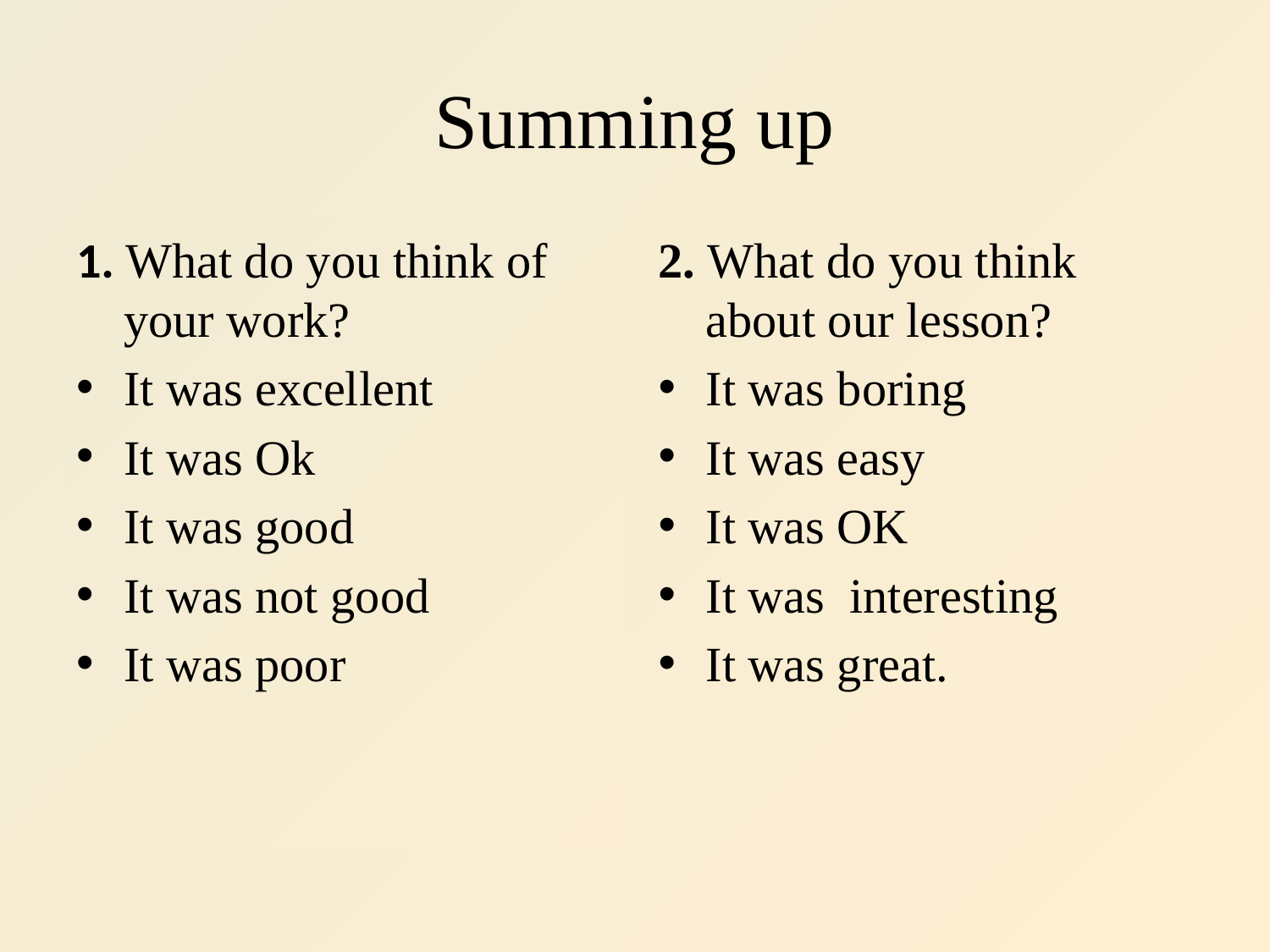

# Summing up
1. What do you think of your work?
It was excellent
It was Оk
It was good
It was not good
It was poor

2. What do you think about our lesson?
It was boring
It was easy
It was OK
It was  interesting
It was great.